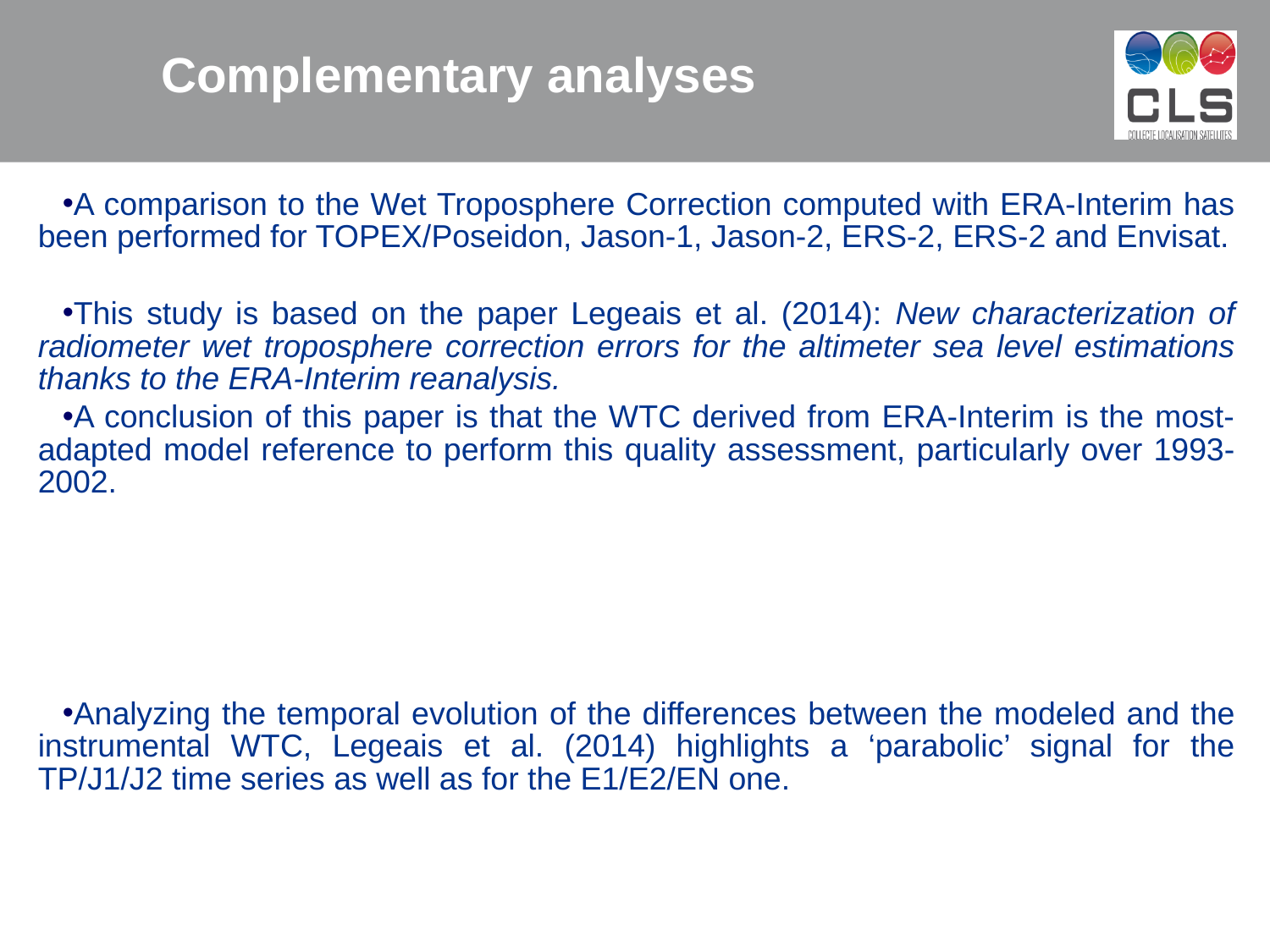

Complementary analyses
A comparison to the Wet Troposphere Correction computed with ERA-Interim has been performed for TOPEX/Poseidon, Jason-1, Jason-2, ERS-2, ERS-2 and Envisat.

This study is based on the paper Legeais et al. (2014): New characterization of radiometer wet troposphere correction errors for the altimeter sea level estimations thanks to the ERA-Interim reanalysis.
A conclusion of this paper is that the WTC derived from ERA-Interim is the most-adapted model reference to perform this quality assessment, particularly over 1993-2002.

Analyzing the temporal evolution of the differences between the modeled and the instrumental WTC, Legeais et al. (2014) highlights a ‘parabolic’ signal for the TP/J1/J2 time series as well as for the E1/E2/EN one.